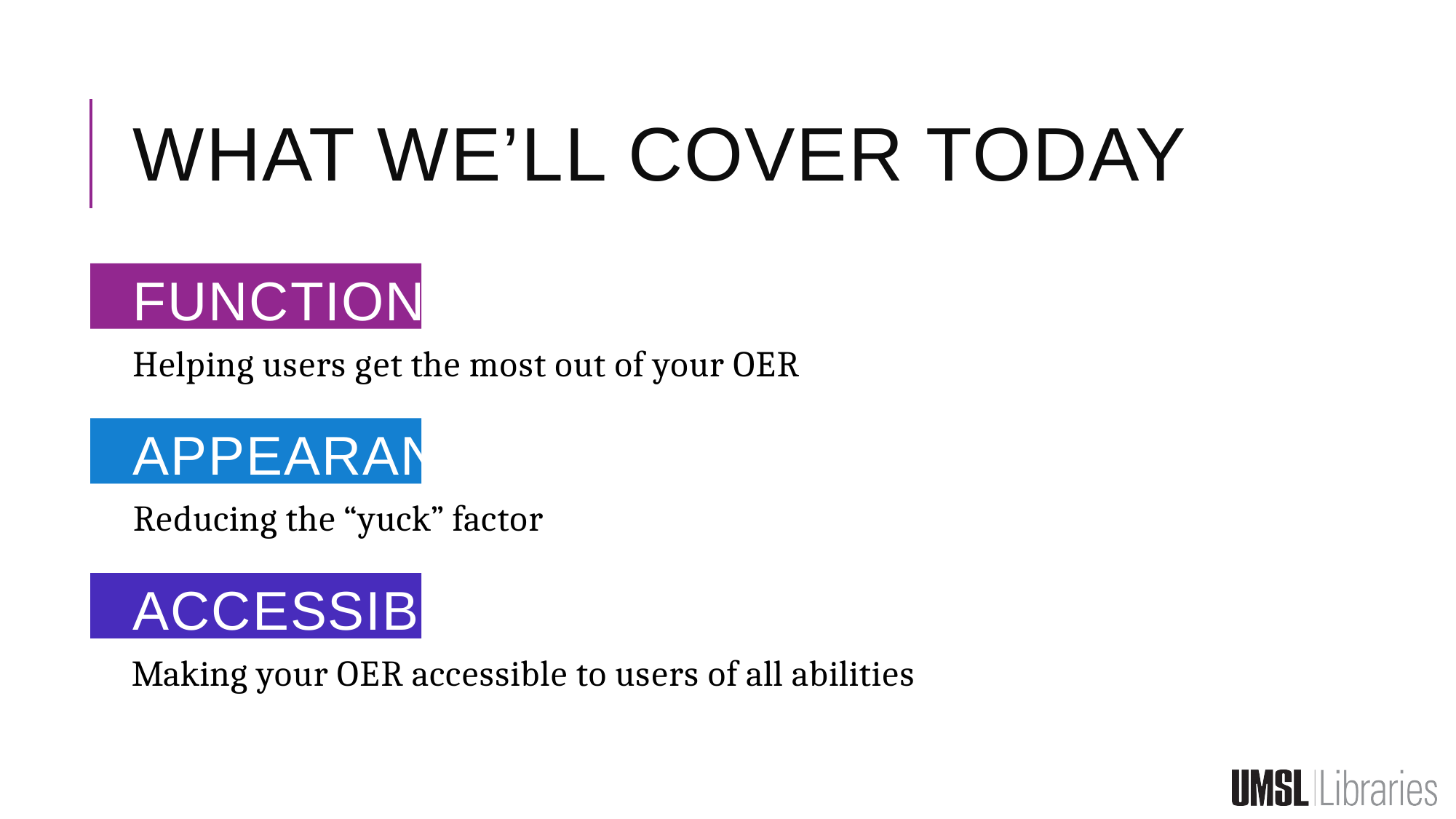

# What We’ll Cover Today
FUNCTION
Helping users get the most out of your OER
APPEARANCE
Reducing the “yuck” factor
ACCESSIBILITY
Making your OER accessible to users of all abilities